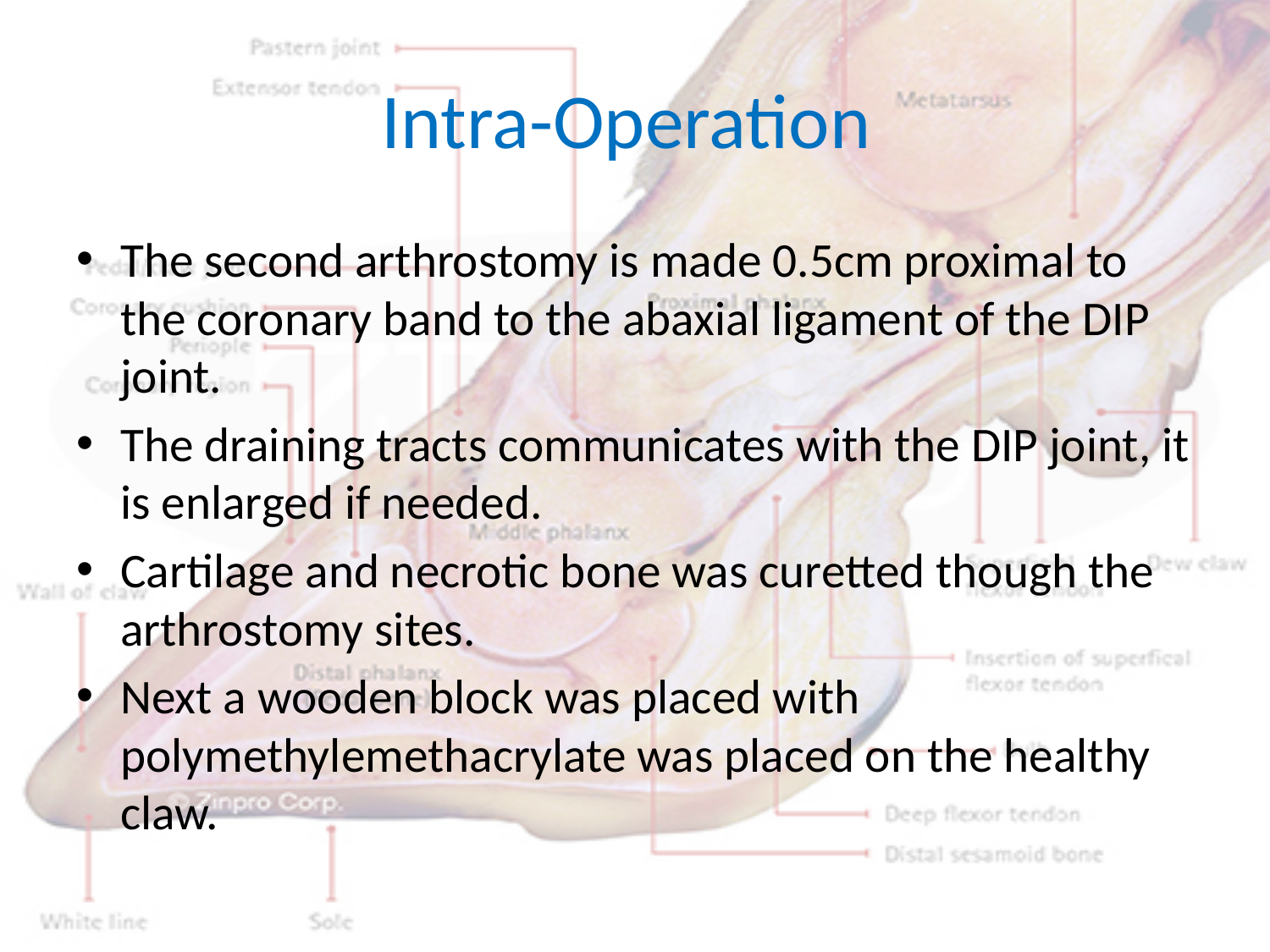

# Intra-Operation
The second arthrostomy is made 0.5cm proximal to the coronary band to the abaxial ligament of the DIP joint.
The draining tracts communicates with the DIP joint, it is enlarged if needed.
Cartilage and necrotic bone was curetted though the arthrostomy sites.
Next a wooden block was placed with polymethylemethacrylate was placed on the healthy claw.